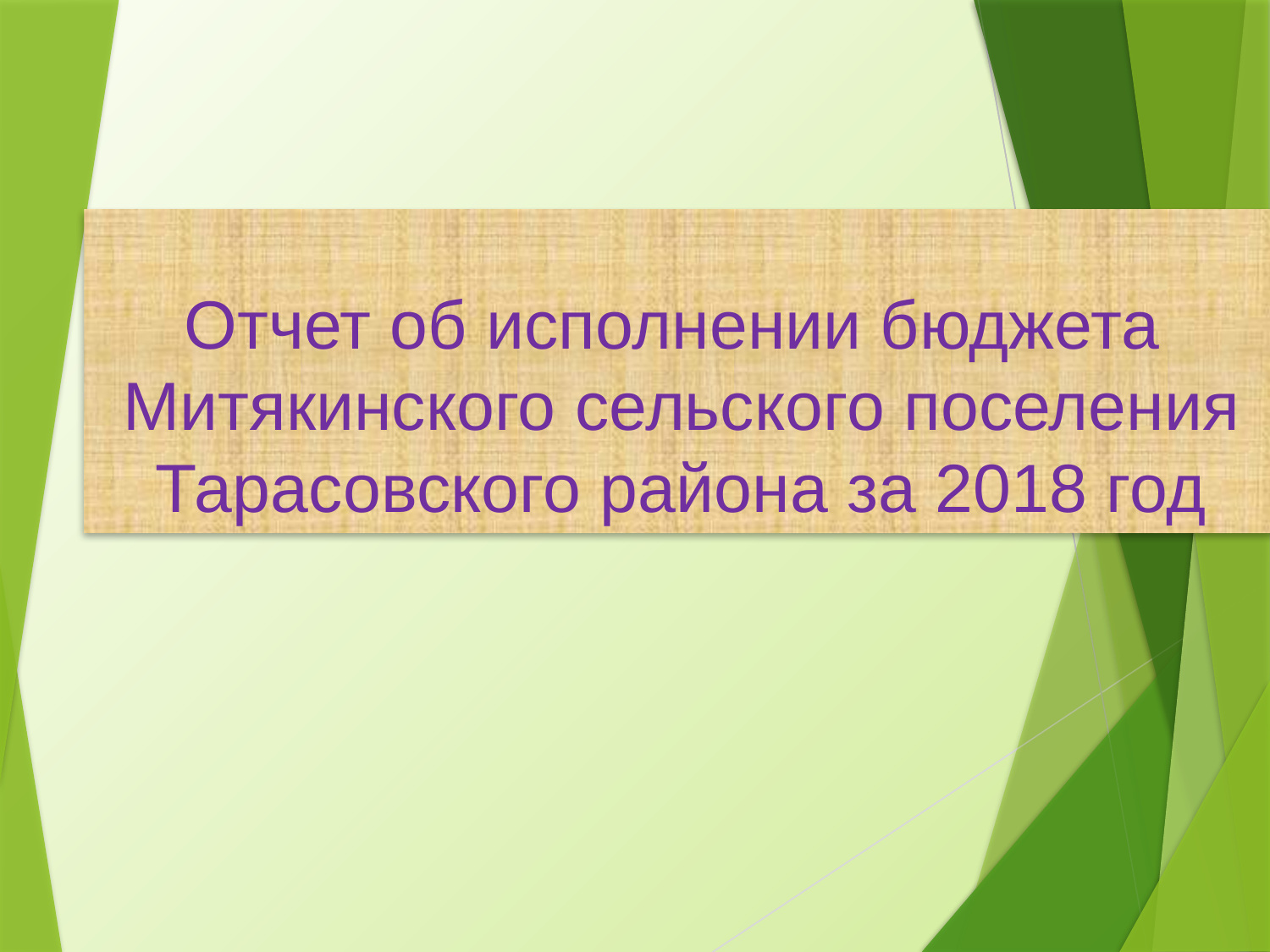

# Отчет об исполнении бюджета Митякинского сельского поселения Тарасовского района за 2018 год